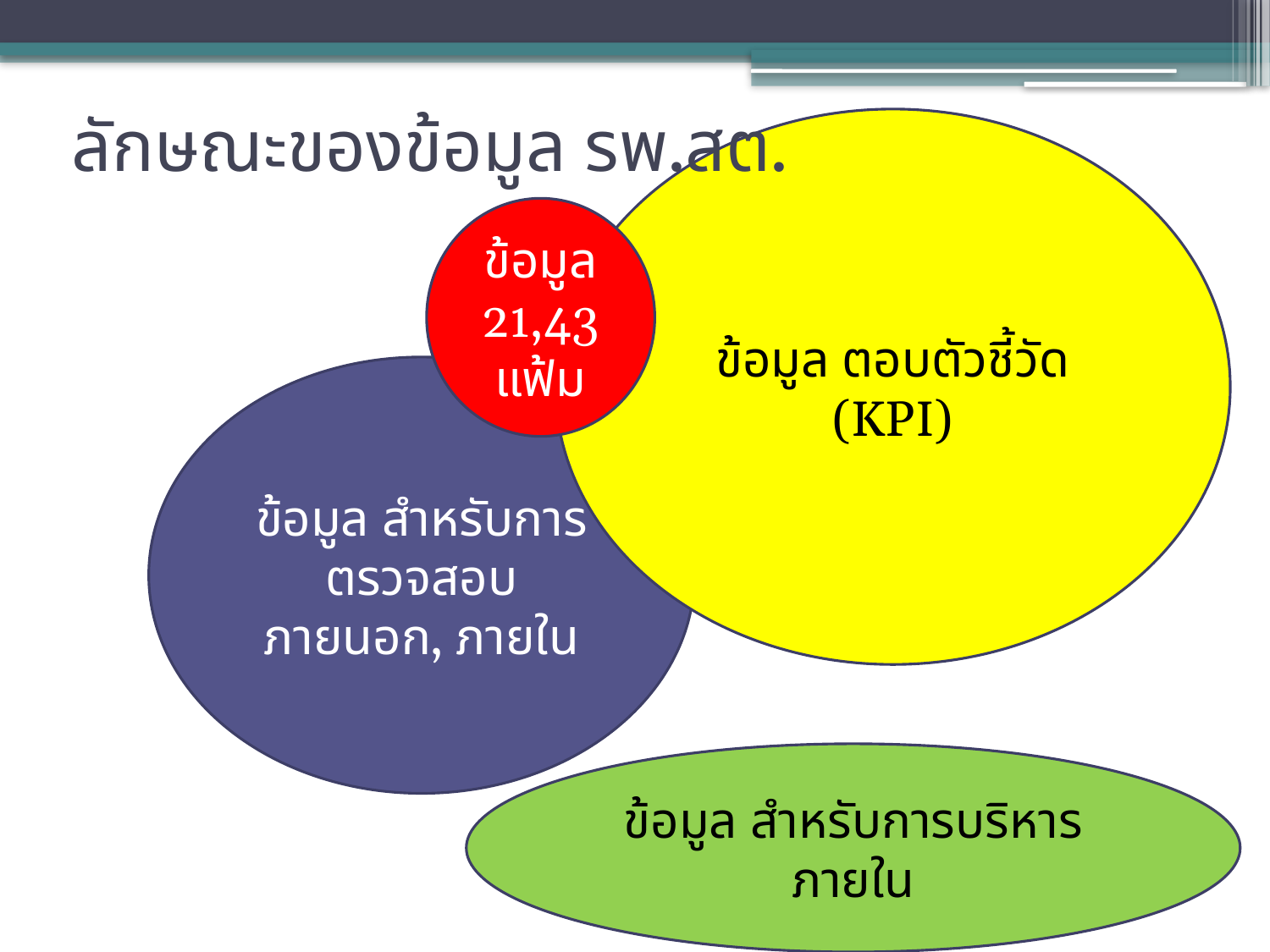

# ลักษณะของข้อมูล รพ.สต.
ข้อมูล ตอบตัวชี้วัด (KPI)
ข้อมูล 21,43 แฟ้ม
ข้อมูล สำหรับการตรวจสอบภายนอก, ภายใน
ข้อมูล สำหรับการบริหารภายใน